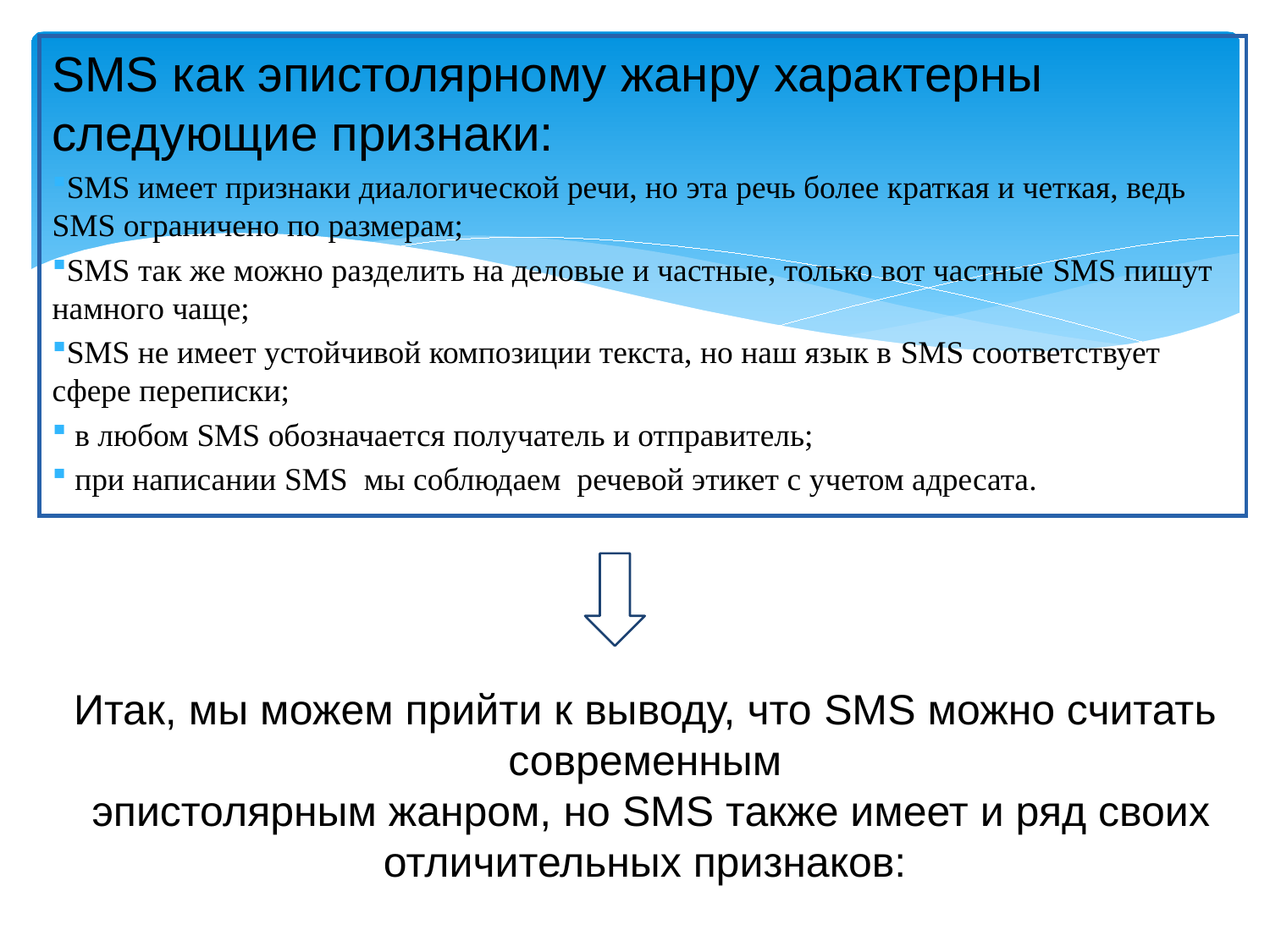

SMS как эпистолярному жанру характерны следующие признаки:
SMS имеет признаки диалогической речи, но эта речь более краткая и четкая, ведь SMS ограничено по размерам;
SMS так же можно разделить на деловые и частные, только вот частные SMS пишут намного чаще;
SMS не имеет устойчивой композиции текста, но наш язык в SMS соответствует сфере переписки;
 в любом SMS обозначается получатель и отправитель;
 при написании SMS  мы соблюдаем  речевой этикет с учетом адресата.

Итак, мы можем прийти к выводу, что SMS можно считать современным
 эпистолярным жанром, но SMS также имеет и ряд своих отличительных признаков: